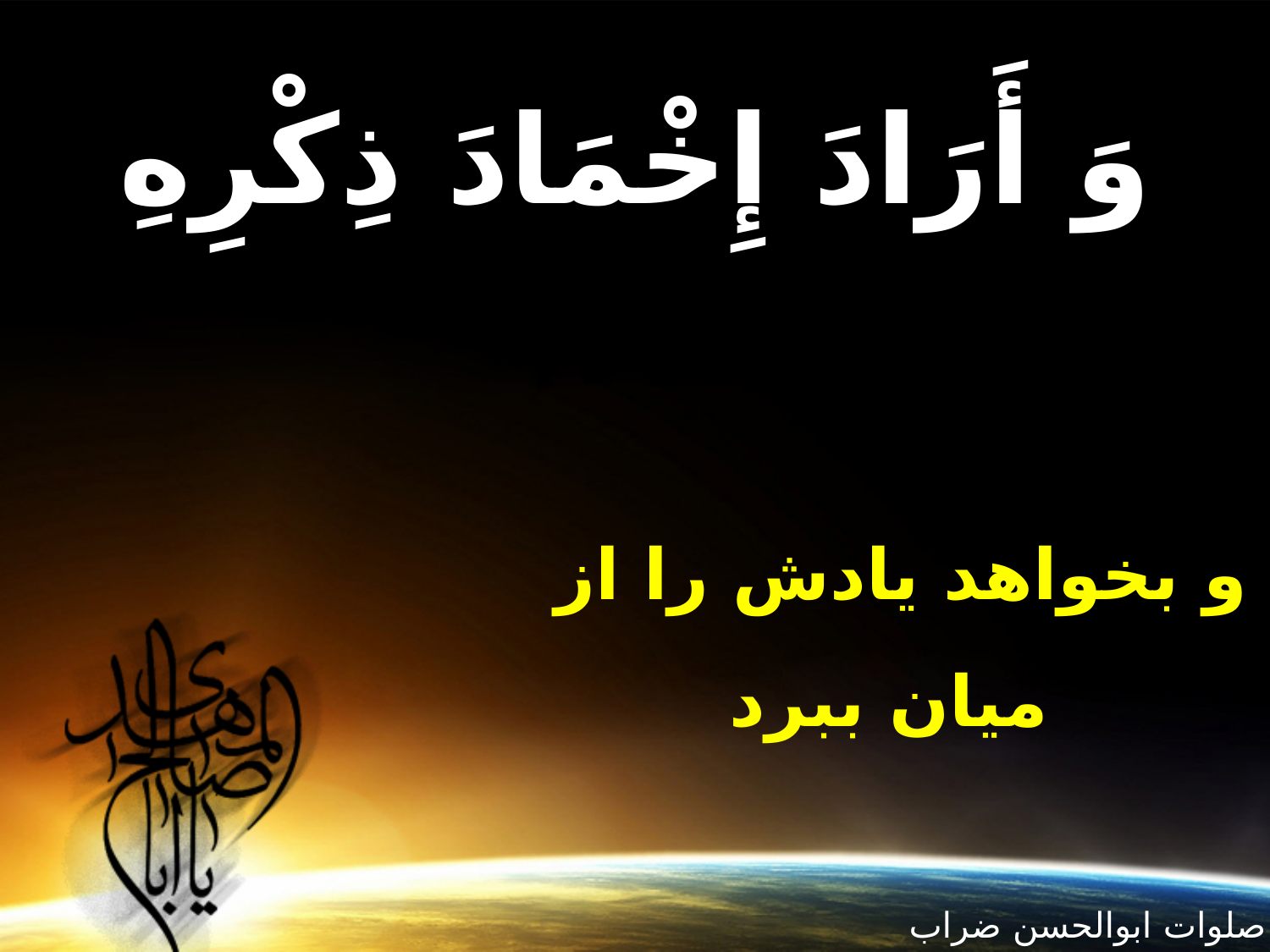

وَ أَرَادَ إِخْمَادَ ذِكْرِهِ‏
و بخواهد يادش را از
ميان ببرد